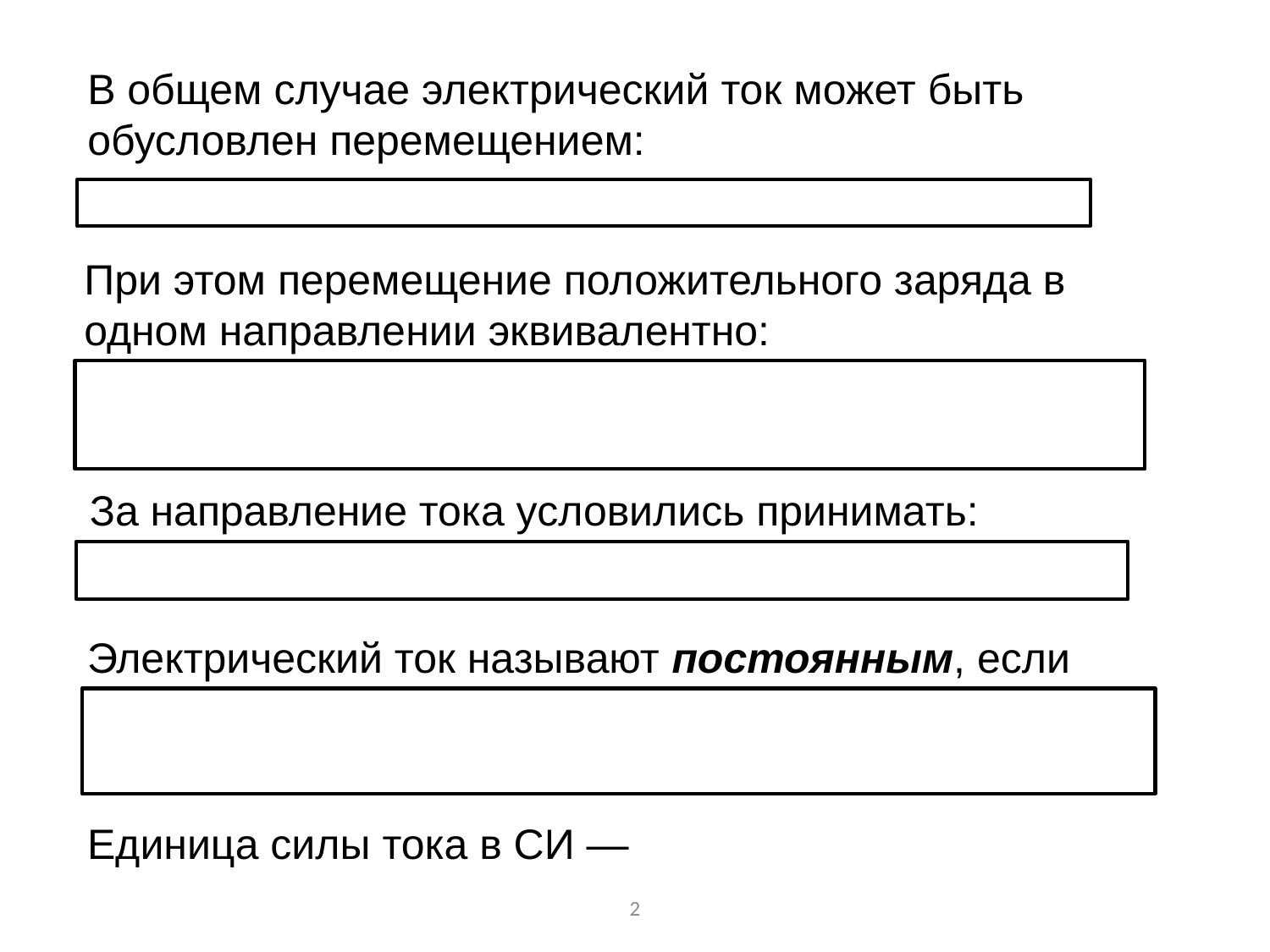

В общем случае электрический ток может быть обусловлен пе­ремещением:

При этом перемещение положительного заряда в одном направле­нии эквивалентно:

За направление тока условились принимать:

Электрический ток называют посто­янным, если

Единица силы тока в СИ —
2